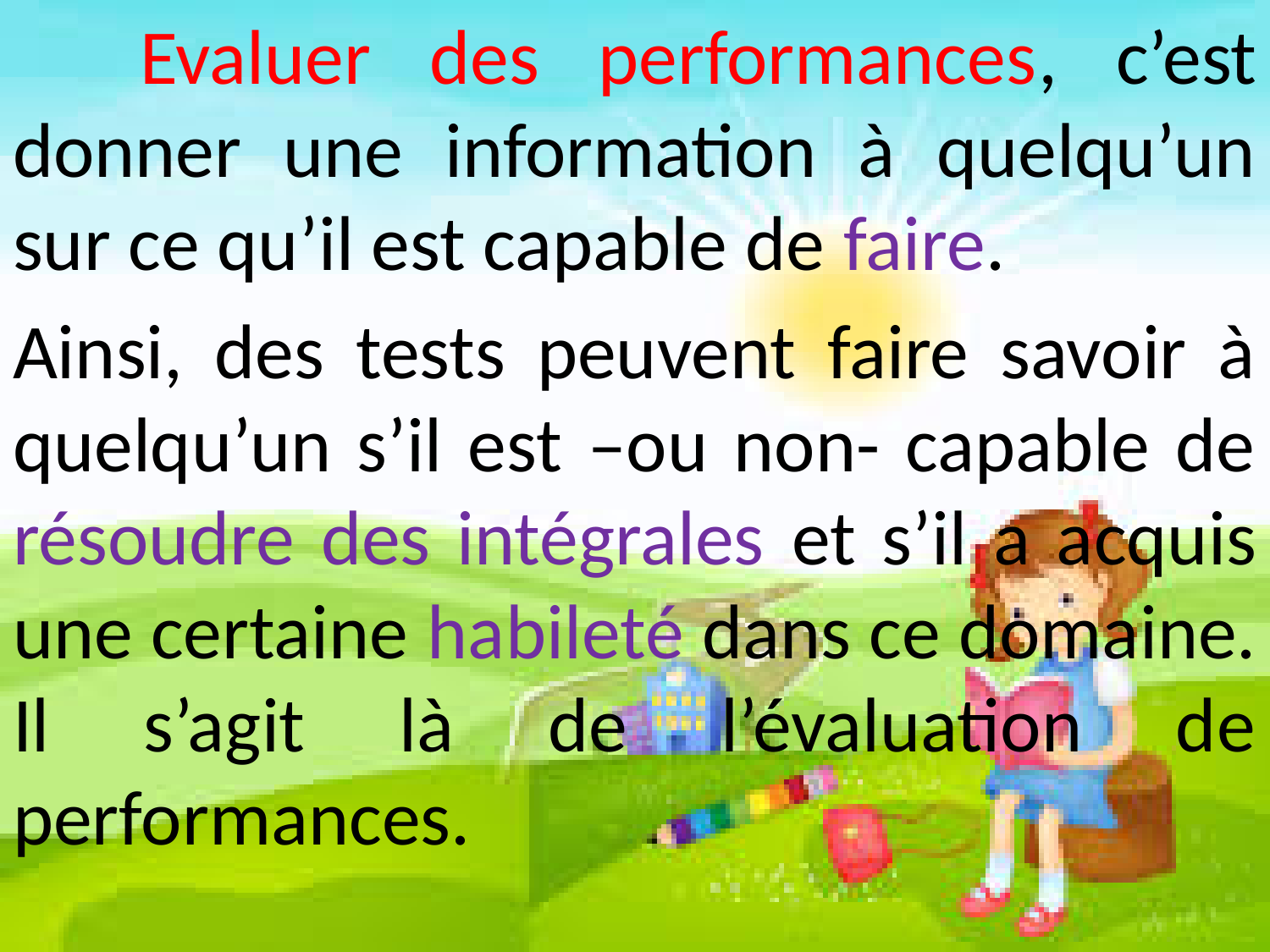

Evaluer des performances, c’est donner une information à quelqu’un sur ce qu’il est capable de faire.
Ainsi, des tests peuvent faire savoir à quelqu’un s’il est –ou non- capable de résoudre des intégrales et s’il a acquis une certaine habileté dans ce domaine. Il s’agit là de l’évaluation de performances.